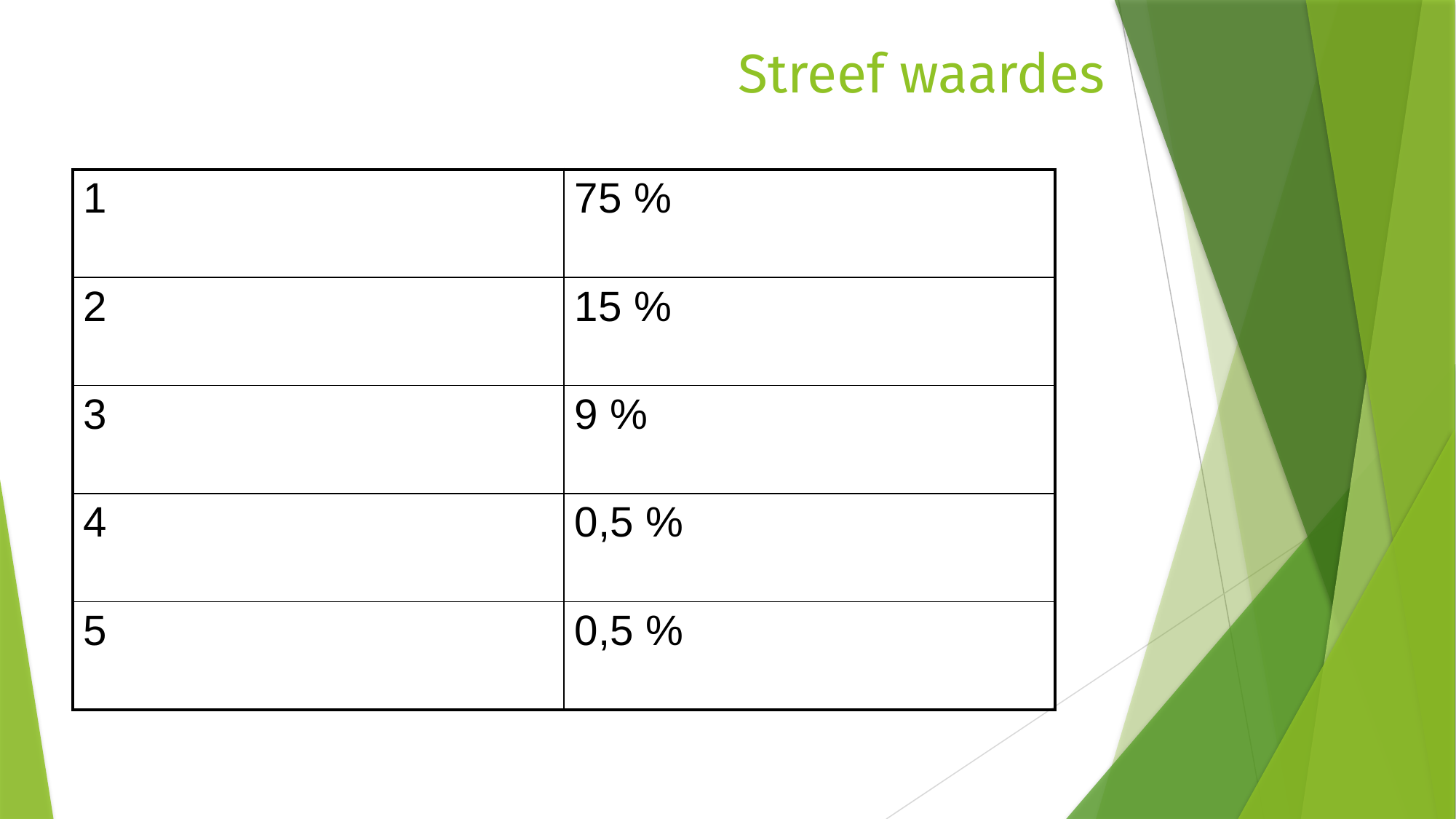

# Streef waardes
| 1 | 75 % |
| --- | --- |
| 2 | 15 % |
| 3 | 9 % |
| 4 | 0,5 % |
| 5 | 0,5 % |